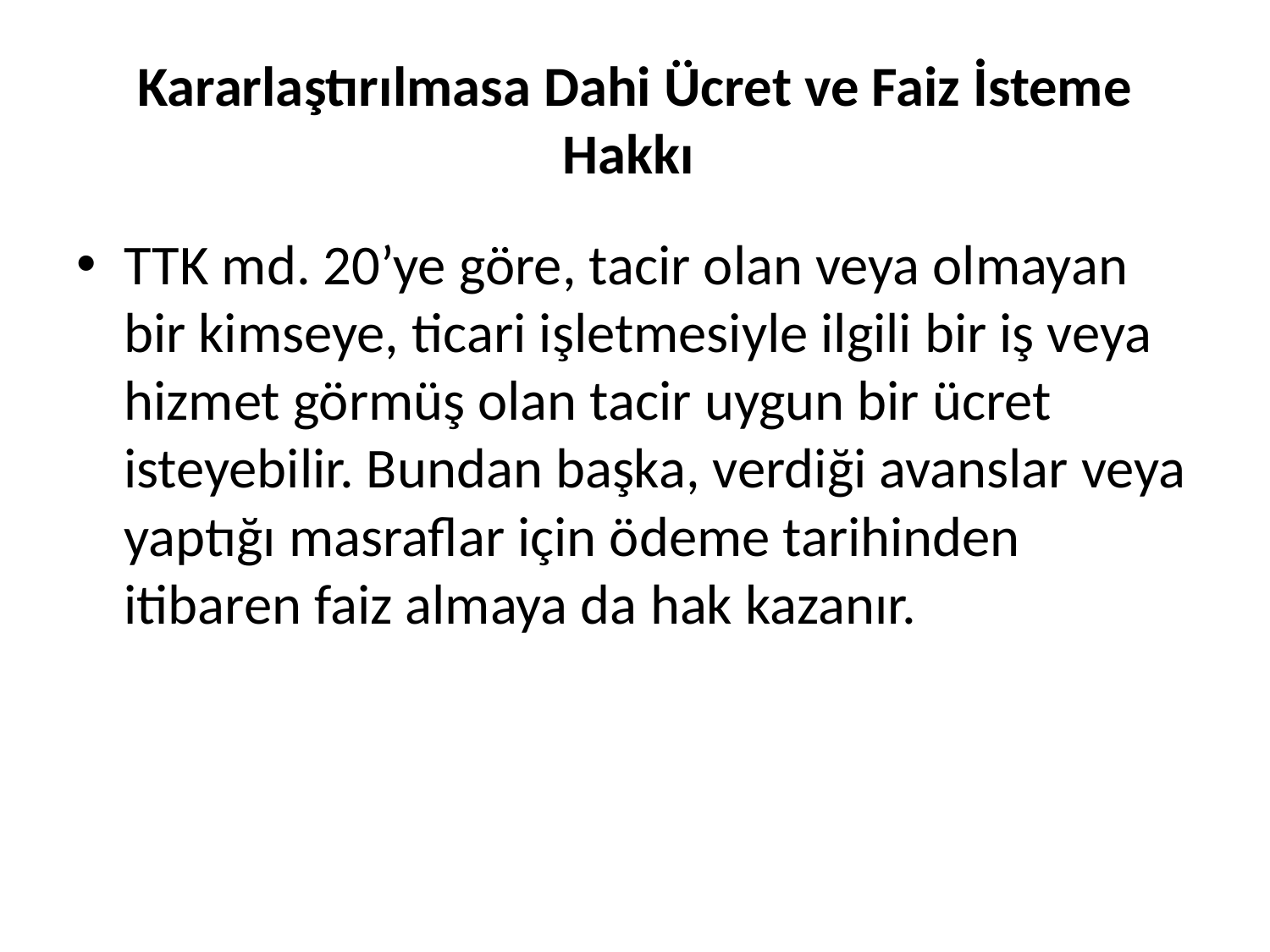

# Kararlaştırılmasa Dahi Ücret ve Faiz İsteme Hakkı
TTK md. 20’ye göre, tacir olan veya olmayan bir kimseye, ticari işletmesiyle ilgili bir iş veya hizmet görmüş olan tacir uygun bir ücret isteyebilir. Bundan başka, verdiği avanslar veya yaptığı masraflar için ödeme tarihinden itibaren faiz almaya da hak kazanır.